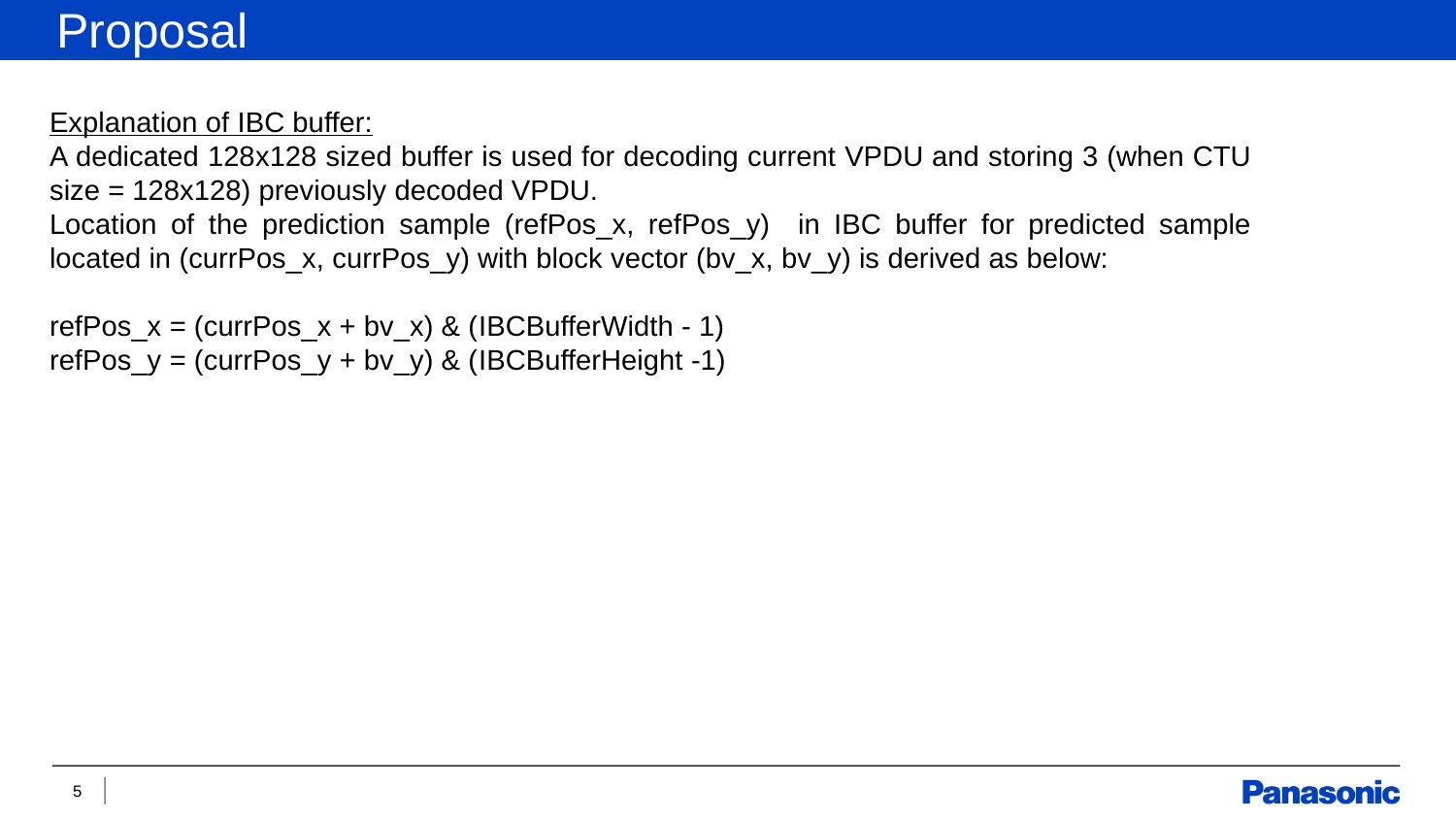

Proposal
Explanation of IBC buffer:
A dedicated 128x128 sized buffer is used for decoding current VPDU and storing 3 (when CTU size = 128x128) previously decoded VPDU.
Location of the prediction sample (refPos_x, refPos_y)  in IBC buffer for predicted sample located in (currPos_x, currPos_y) with block vector (bv_x, bv_y) is derived as below:

refPos_x = (currPos_x + bv_x) & (IBCBufferWidth - 1)
refPos_y = (currPos_y + bv_y) & (IBCBufferHeight -1)